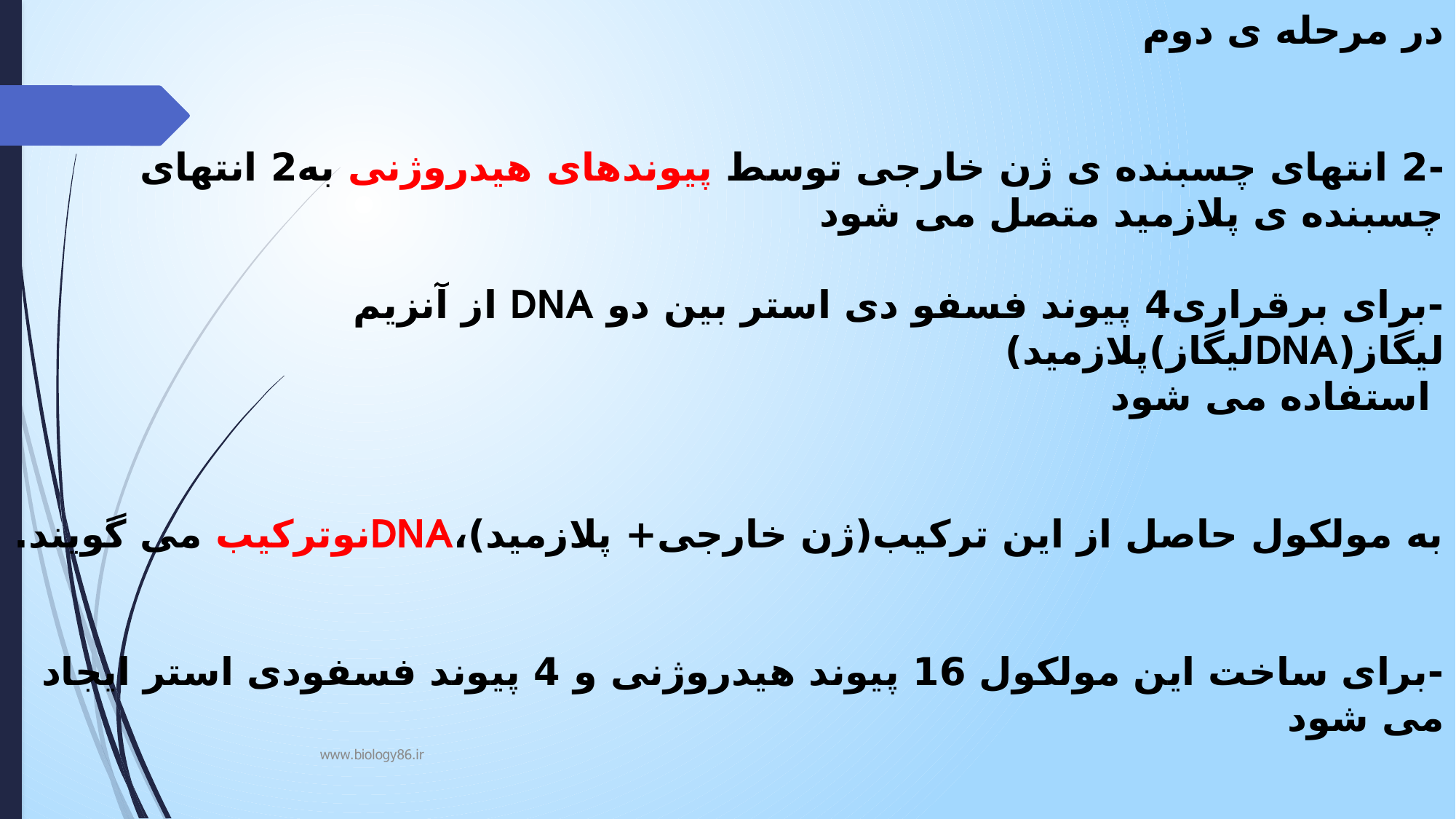

# در مرحله ی دوم -2 انتهای چسبنده ی ژن خارجی توسط پیوندهای هیدروژنی به2 انتهای چسبنده ی پلازمید متصل می شود -برای برقراری4 پیوند فسفو دی استر بین دو DNA از آنزیم لیگاز(DNAلیگاز)پلازمید) استفاده می شود به مولکول حاصل از این ترکیب(ژن خارجی+ پلازمید)،DNAنوترکیب می گویند. -برای ساخت این مولکول 16 پیوند هیدروژنی و 4 پیوند فسفودی استر ایجاد می شود
www.biology86.ir